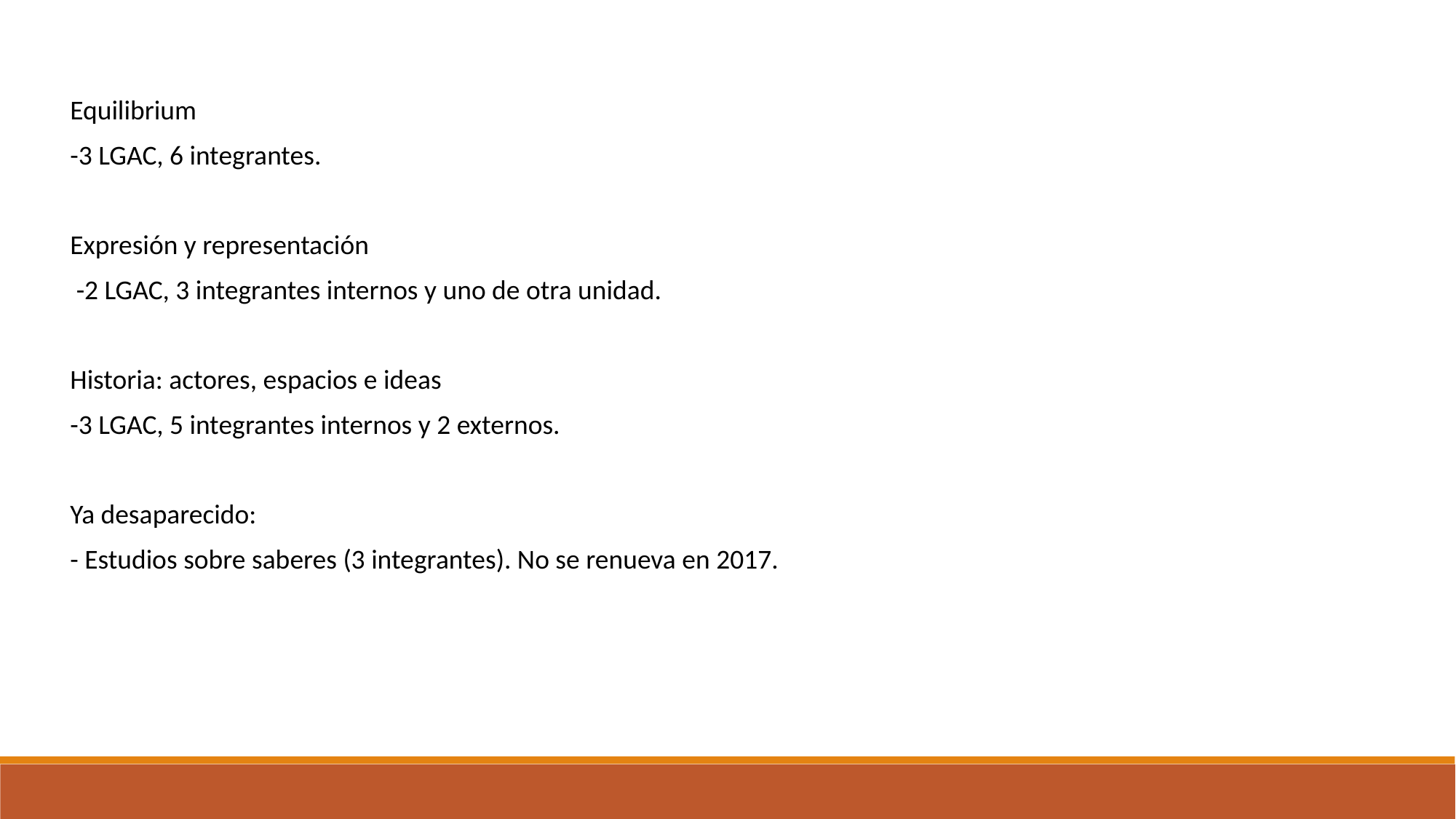

Equilibrium
-3 LGAC, 6 integrantes.

Expresión y representación
 -2 LGAC, 3 integrantes internos y uno de otra unidad.

Historia: actores, espacios e ideas
-3 LGAC, 5 integrantes internos y 2 externos.

Ya desaparecido:
- Estudios sobre saberes (3 integrantes). No se renueva en 2017.